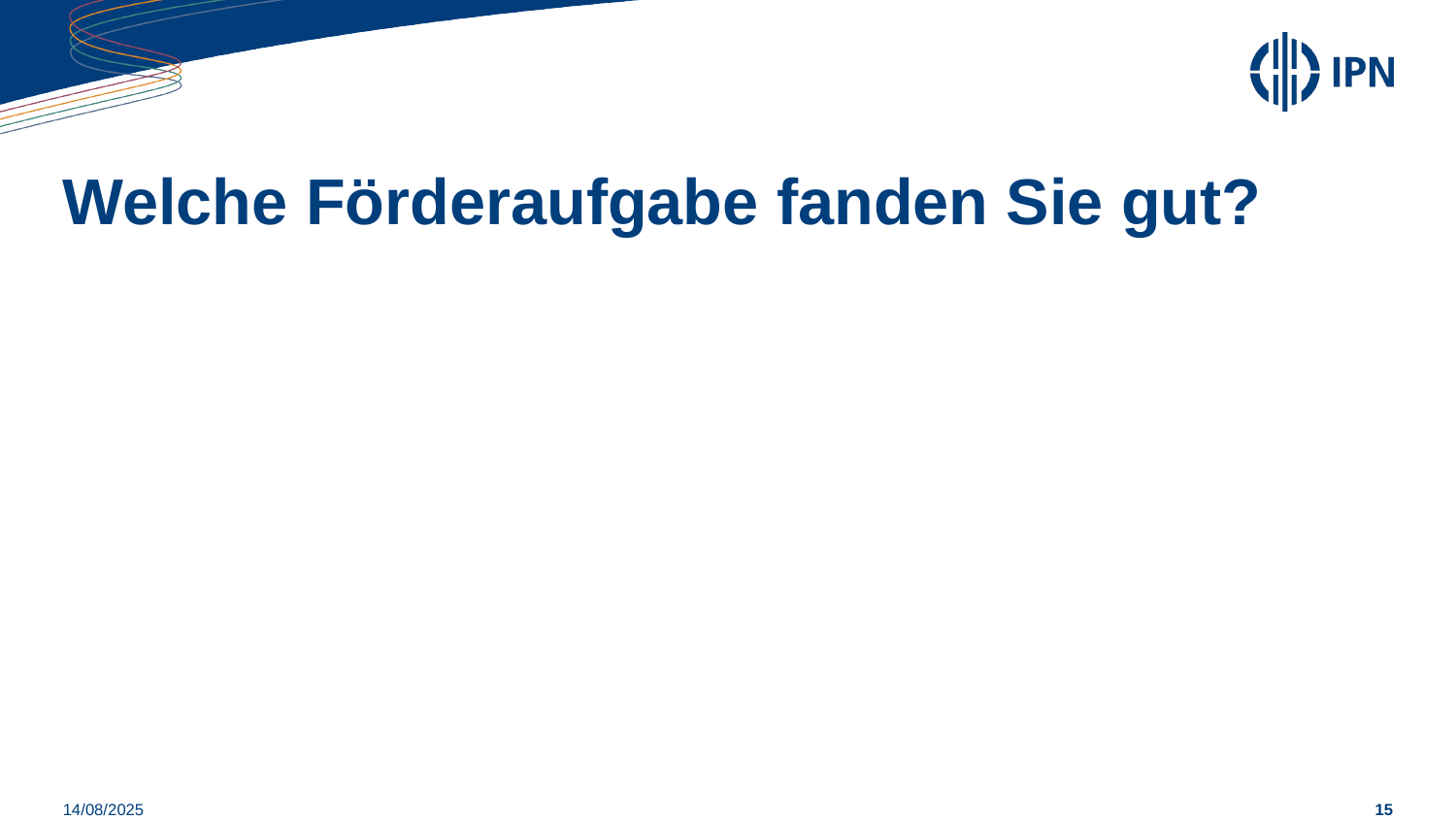

# Welche Förderaufgabe fanden Sie gut?

14/08/2025

15